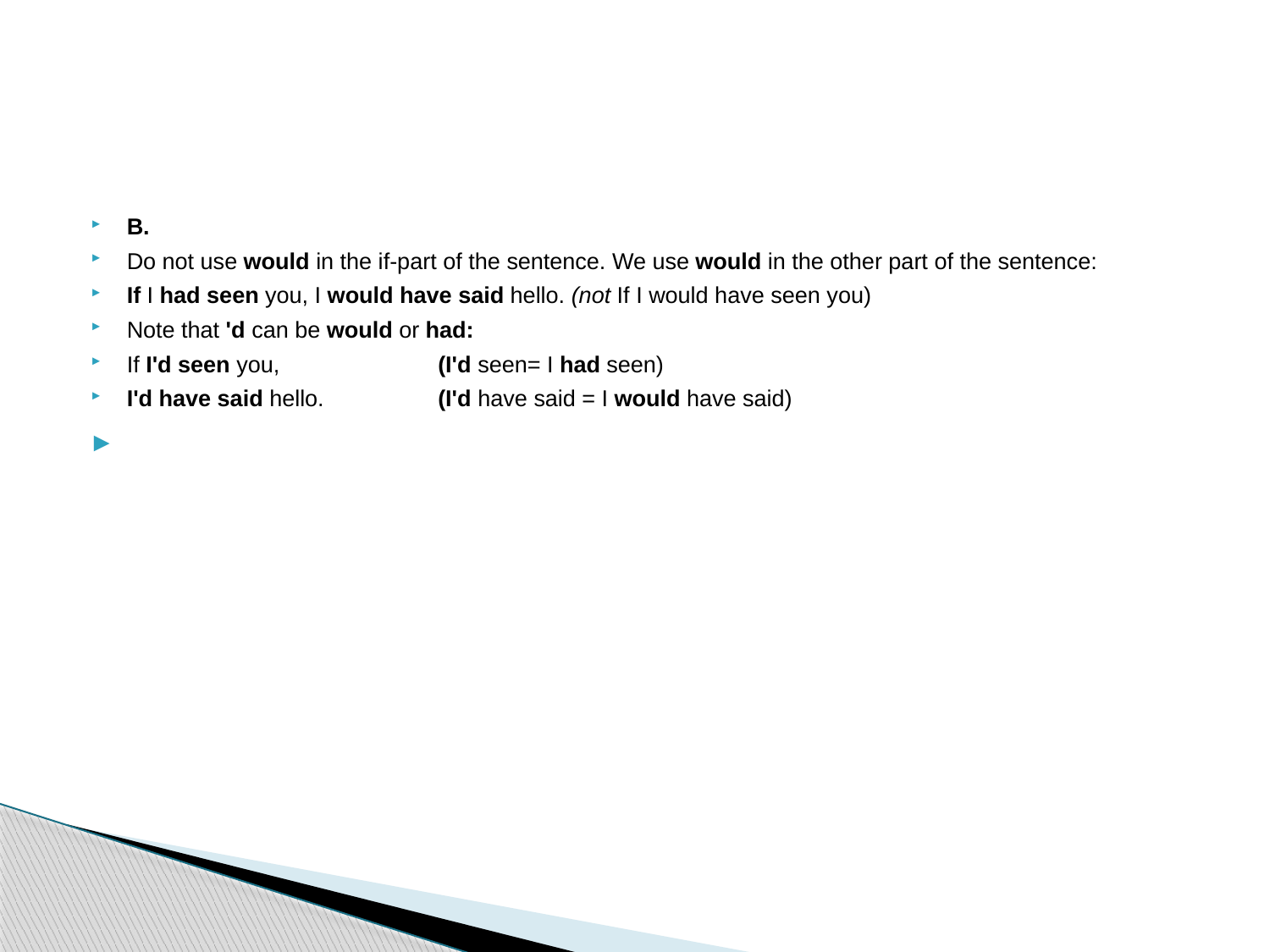

#
B.
Do not use would in the if-part of the sentence. We use would in the other part of the sentence:
If I had seen you, I would have said hello. (not If I would have seen you)
Note that 'd can be would or had:
If I'd seen you,	         (I'd seen= I had seen)
I'd have said hello.	         (I'd have said = I would have said)